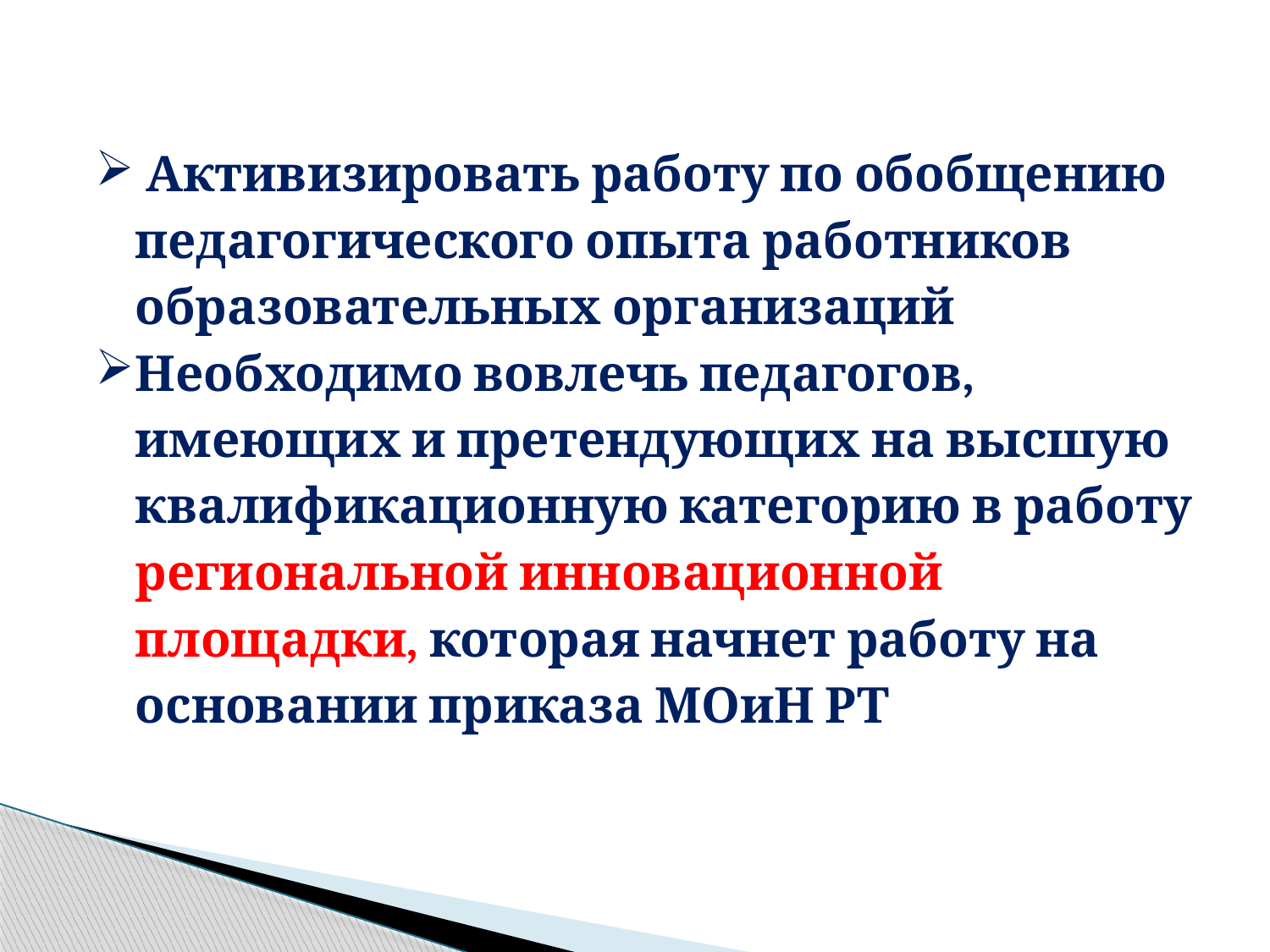

| Активизировать работу по обобщению педагогического опыта работников образовательных организаций Необходимо вовлечь педагогов, имеющих и претендующих на высшую квалификационную категорию в работу региональной инновационной площадки, которая начнет работу на основании приказа МОиН РТ |
| --- |